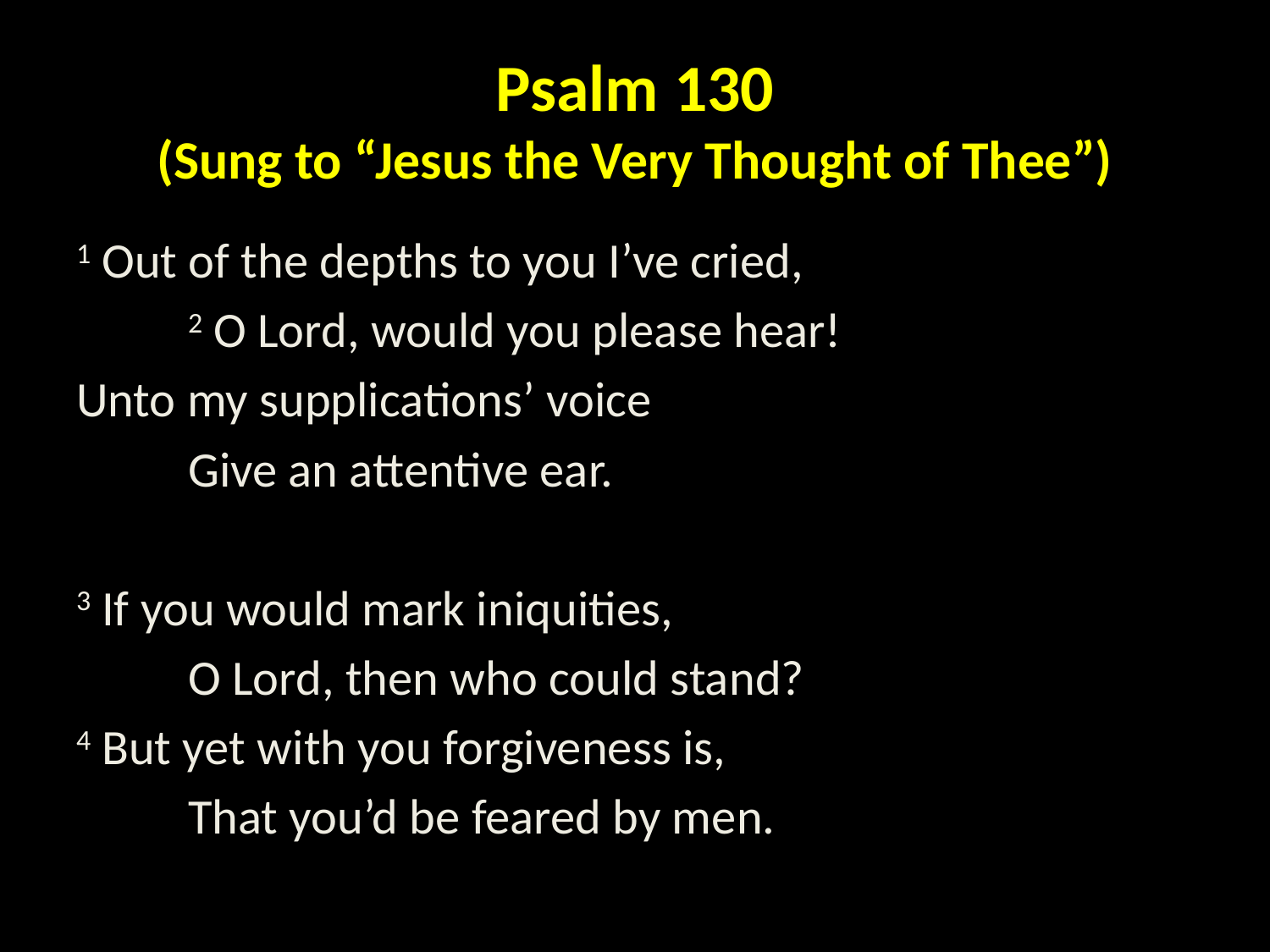

# Psalm 130 (Sung to “Jesus the Very Thought of Thee”)
1 Out of the depths to you I’ve cried,
	2 O Lord, would you please hear!
Unto my supplications’ voice
	Give an attentive ear.

3 If you would mark iniquities,
	O Lord, then who could stand?
4 But yet with you forgiveness is,
	That you’d be feared by men.